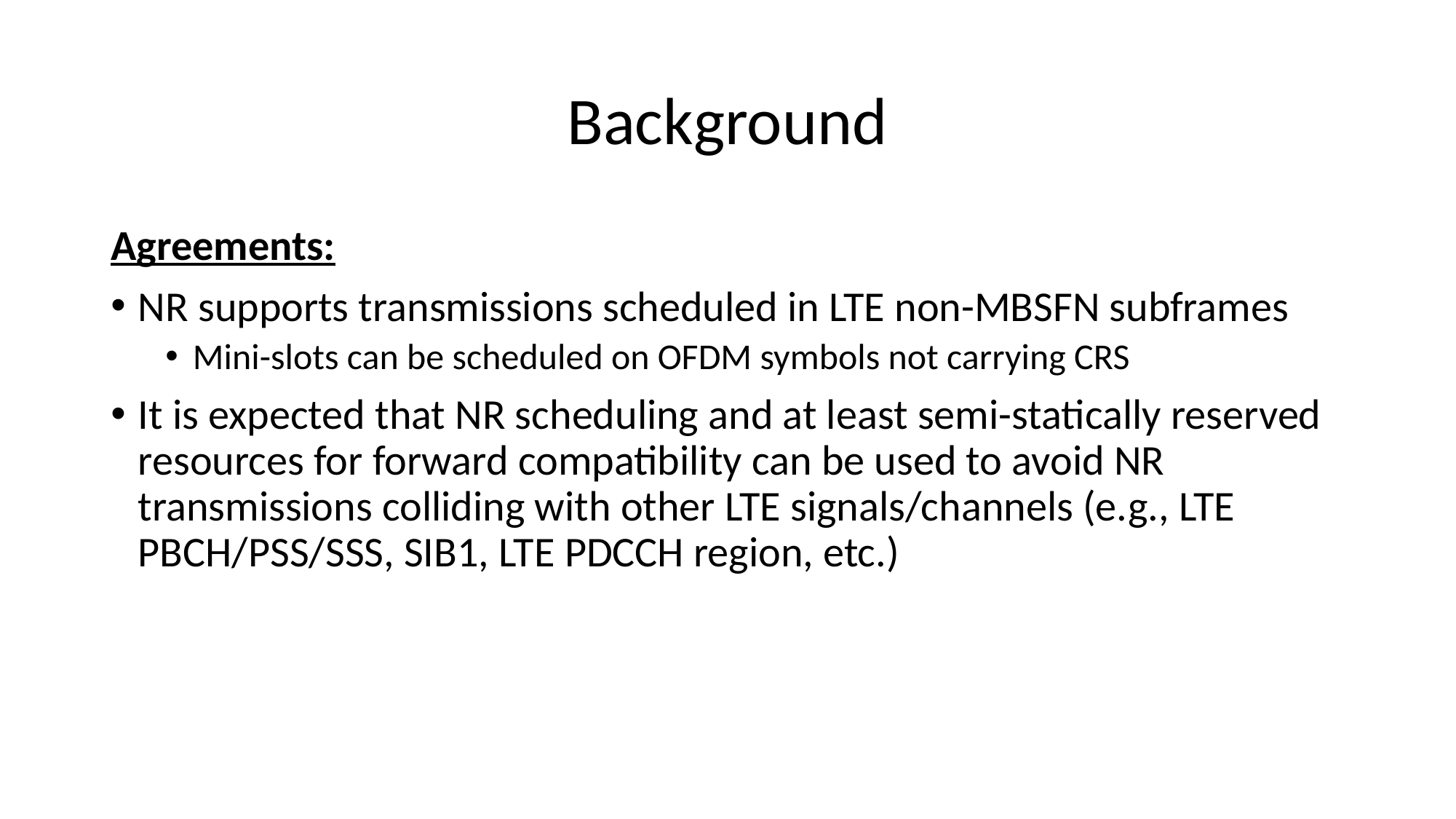

# Background
Agreements:
NR supports transmissions scheduled in LTE non-MBSFN subframes
Mini-slots can be scheduled on OFDM symbols not carrying CRS
It is expected that NR scheduling and at least semi-statically reserved resources for forward compatibility can be used to avoid NR transmissions colliding with other LTE signals/channels (e.g., LTE PBCH/PSS/SSS, SIB1, LTE PDCCH region, etc.)